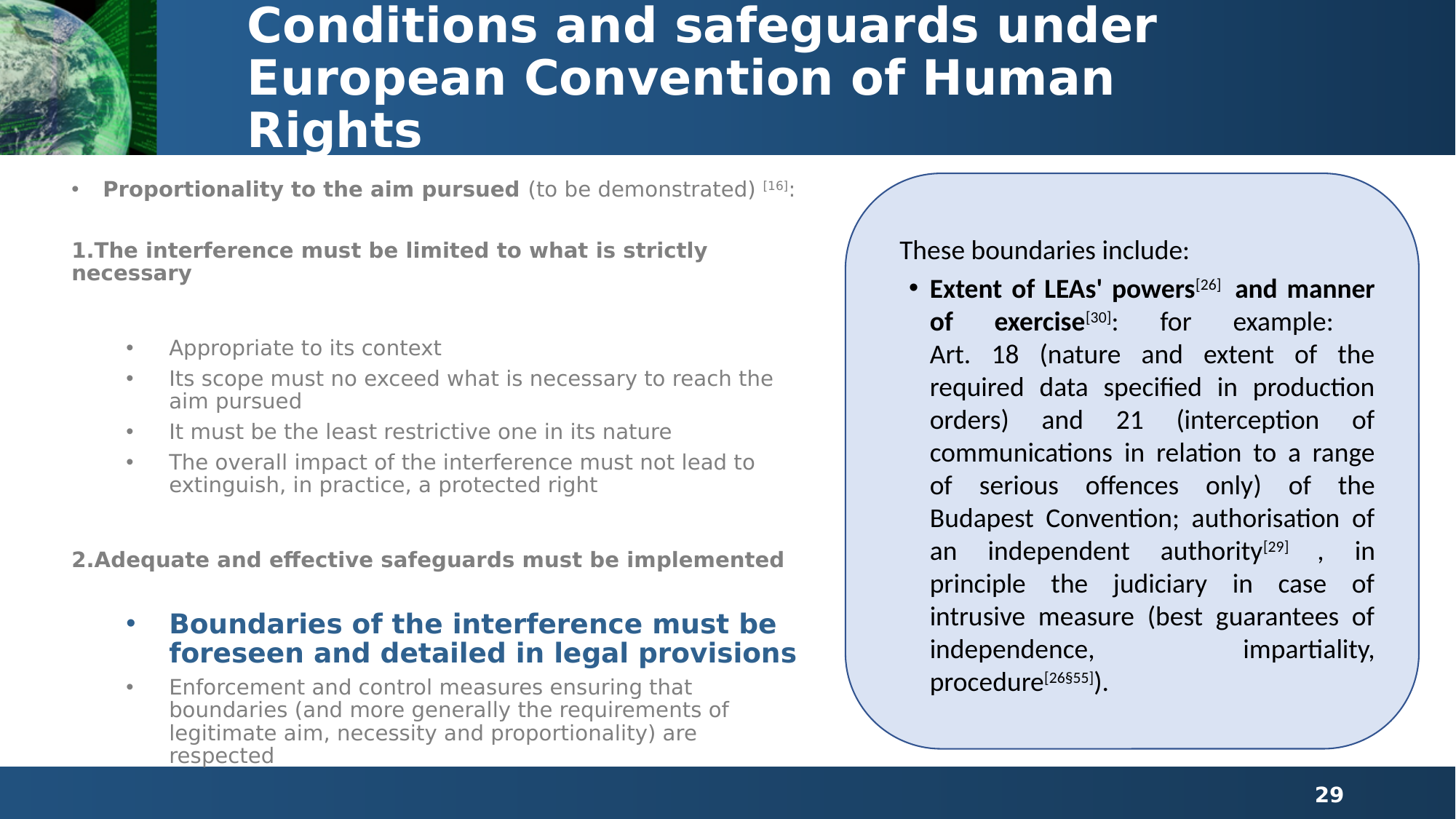

Conditions and safeguards under European Convention of Human Rights
Proportionality to the aim pursued (to be demonstrated) [16]:

The interference must be limited to what is strictly necessary

Appropriate to its context
Its scope must no exceed what is necessary to reach the aim pursued
It must be the least restrictive one in its nature
The overall impact of the interference must not lead to extinguish, in practice, a protected right

Adequate and effective safeguards must be implemented

Boundaries of the interference must be foreseen and detailed in legal provisions
Enforcement and control measures ensuring that boundaries (and more generally the requirements of legitimate aim, necessity and proportionality) are respected

These boundaries include:
Extent of LEAs' powers[26]  and manner of exercise[30]: for example:
Art. 18 (nature and extent of the required data specified in production orders) and 21 (interception of communications in relation to a range of serious offences only) of the Budapest Convention; authorisation of an independent authority[29] , in principle the judiciary in case of intrusive measure (best guarantees of independence, impartiality, procedure[26§55]).
29